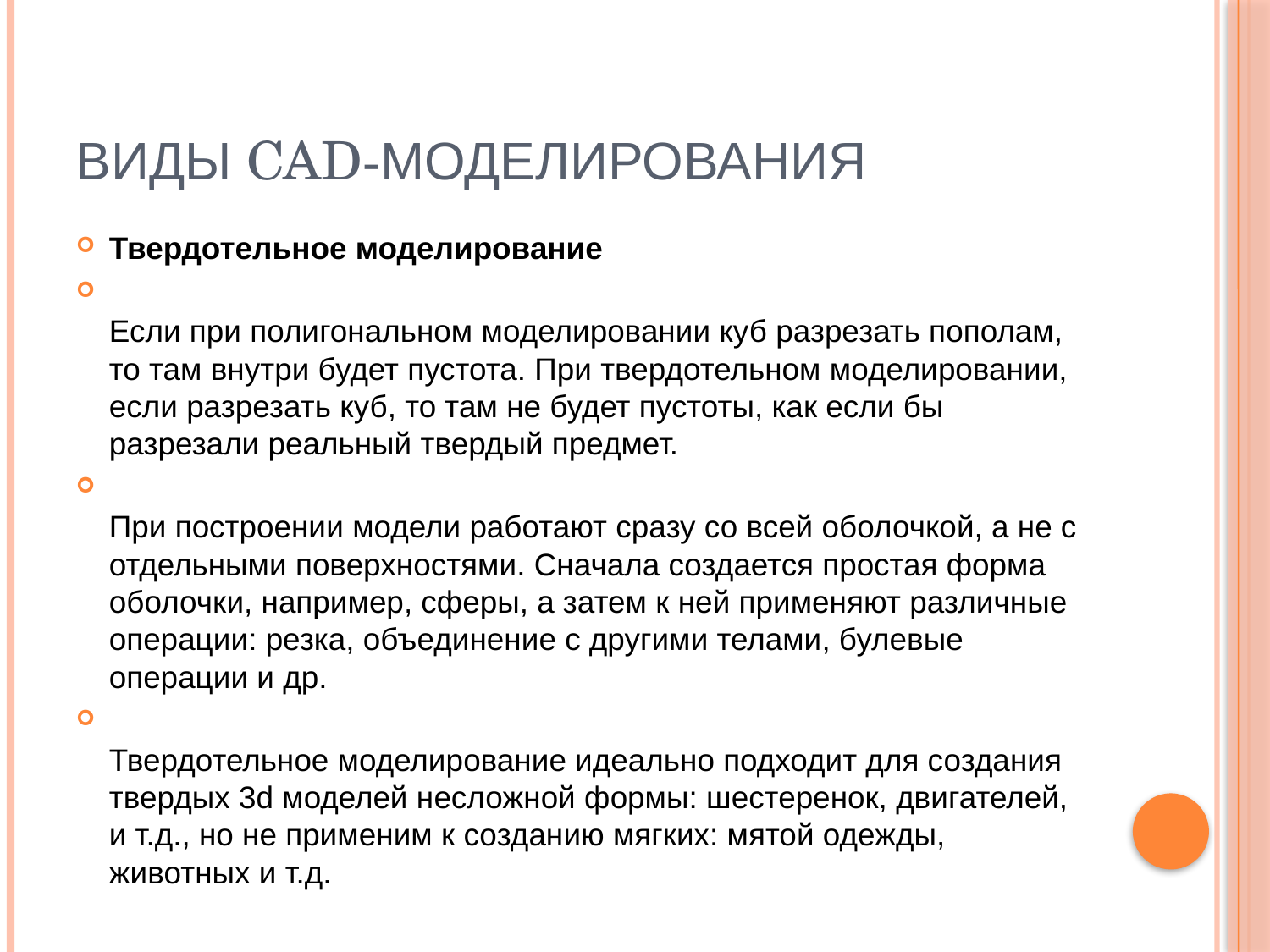

# Виды CAD-моделирования
Твердотельное моделирование
Если при полигональном моделировании куб разрезать пополам, то там внутри будет пустота. При твердотельном моделировании, если разрезать куб, то там не будет пустоты, как если бы разрезали реальный твердый предмет.
При построении модели работают сразу со всей оболочкой, а не с отдельными поверхностями. Сначала создается простая форма оболочки, например, сферы, а затем к ней применяют различные операции: резка, объединение с другими телами, булевые операции и др.
Твердотельное моделирование идеально подходит для создания твердых 3d моделей несложной формы: шестеренок, двигателей, и т.д., но не применим к созданию мягких: мятой одежды, животных и т.д.